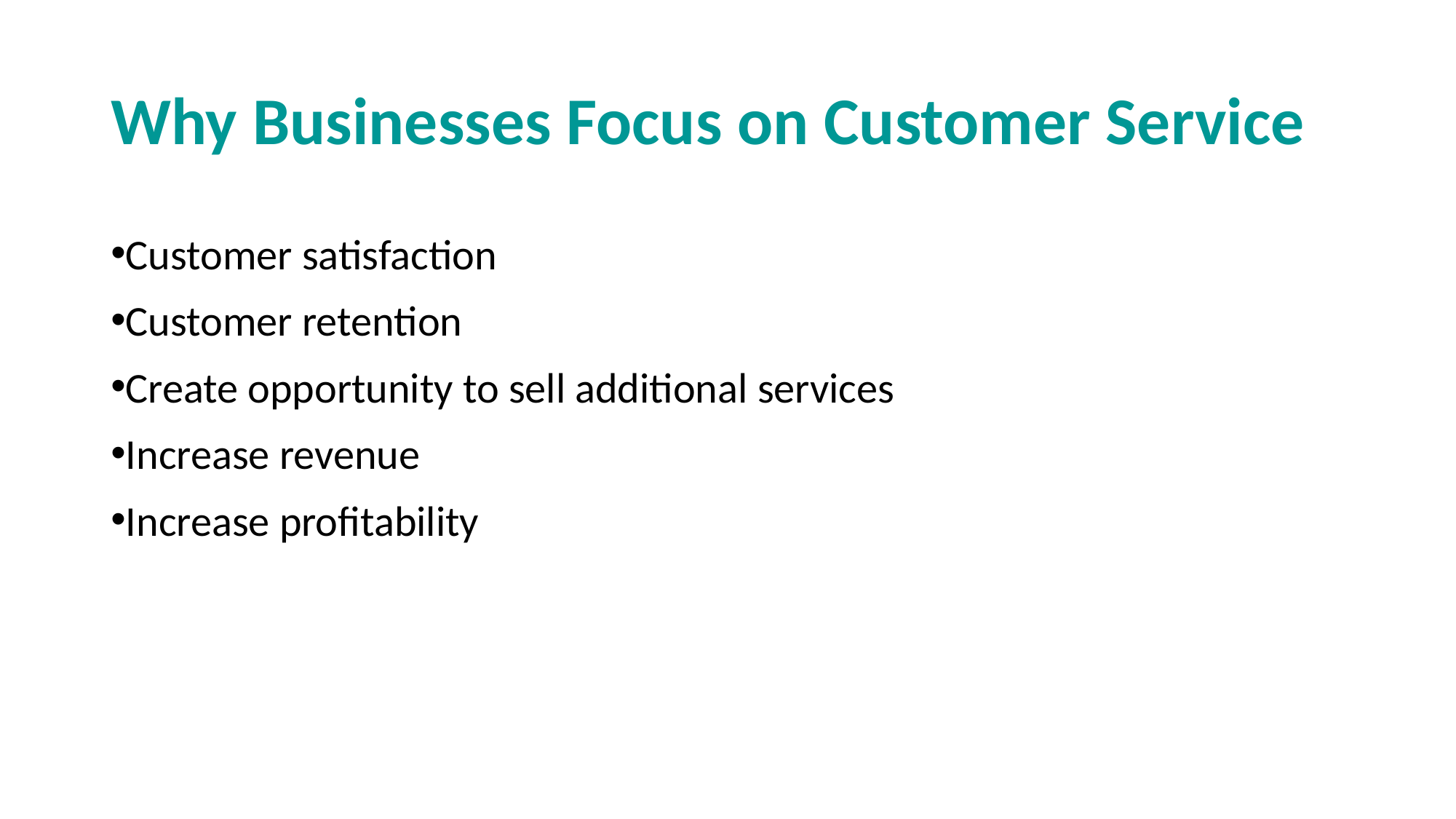

# Why Businesses Focus on Customer Service
Customer satisfaction
Customer retention
Create opportunity to sell additional services
Increase revenue
Increase profitability